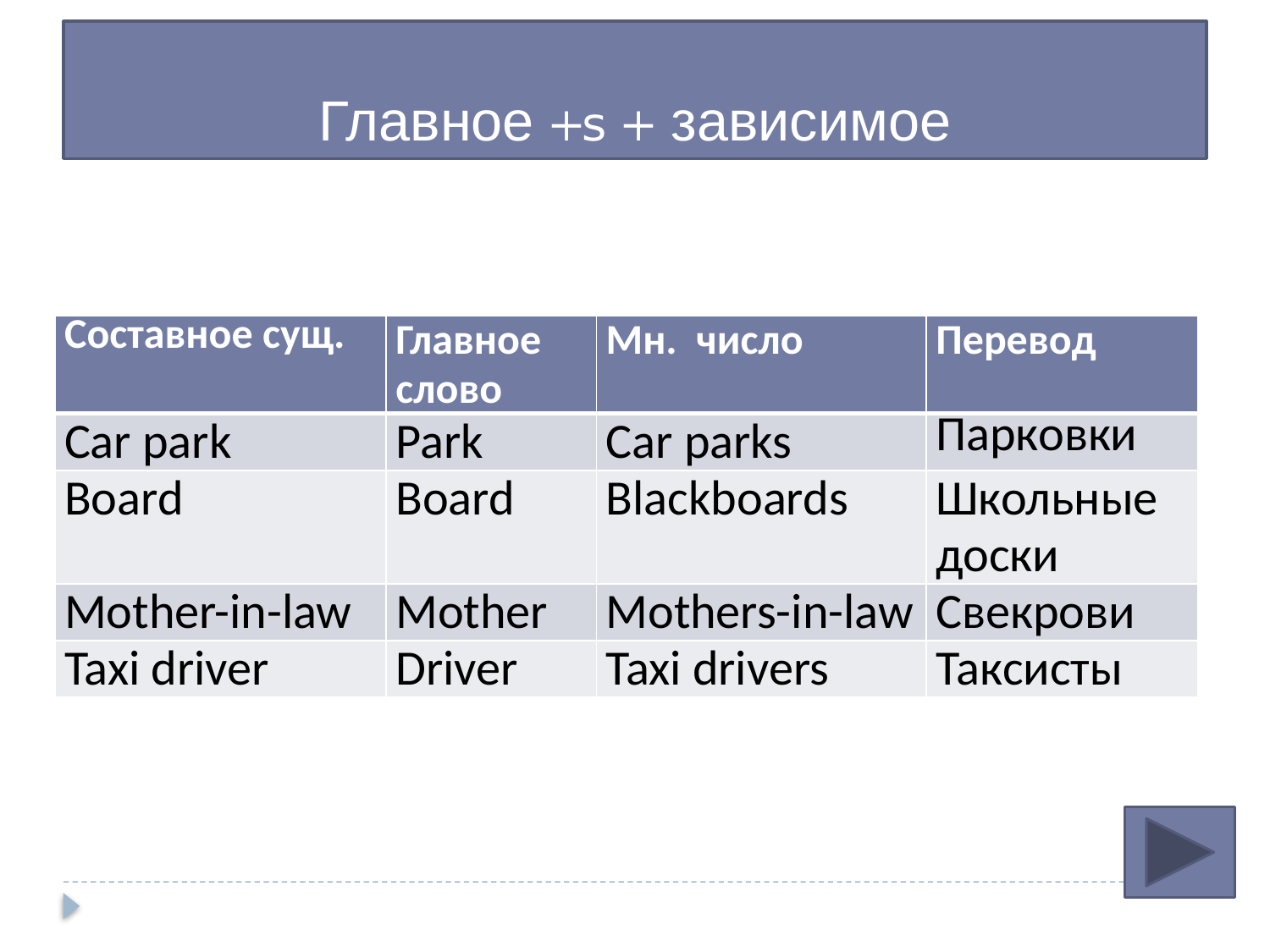

# Главное +s + зависимое
| Составное сущ. | Главное слово | Мн. число | Перевод |
| --- | --- | --- | --- |
| Car park | Park | Car parks | Парковки |
| Board | Board | Blackboards | Школьные доски |
| Mother-in-law | Mother | Mothers-in-law | Свекрови |
| Taxi driver | Driver | Taxi drivers | Таксисты |